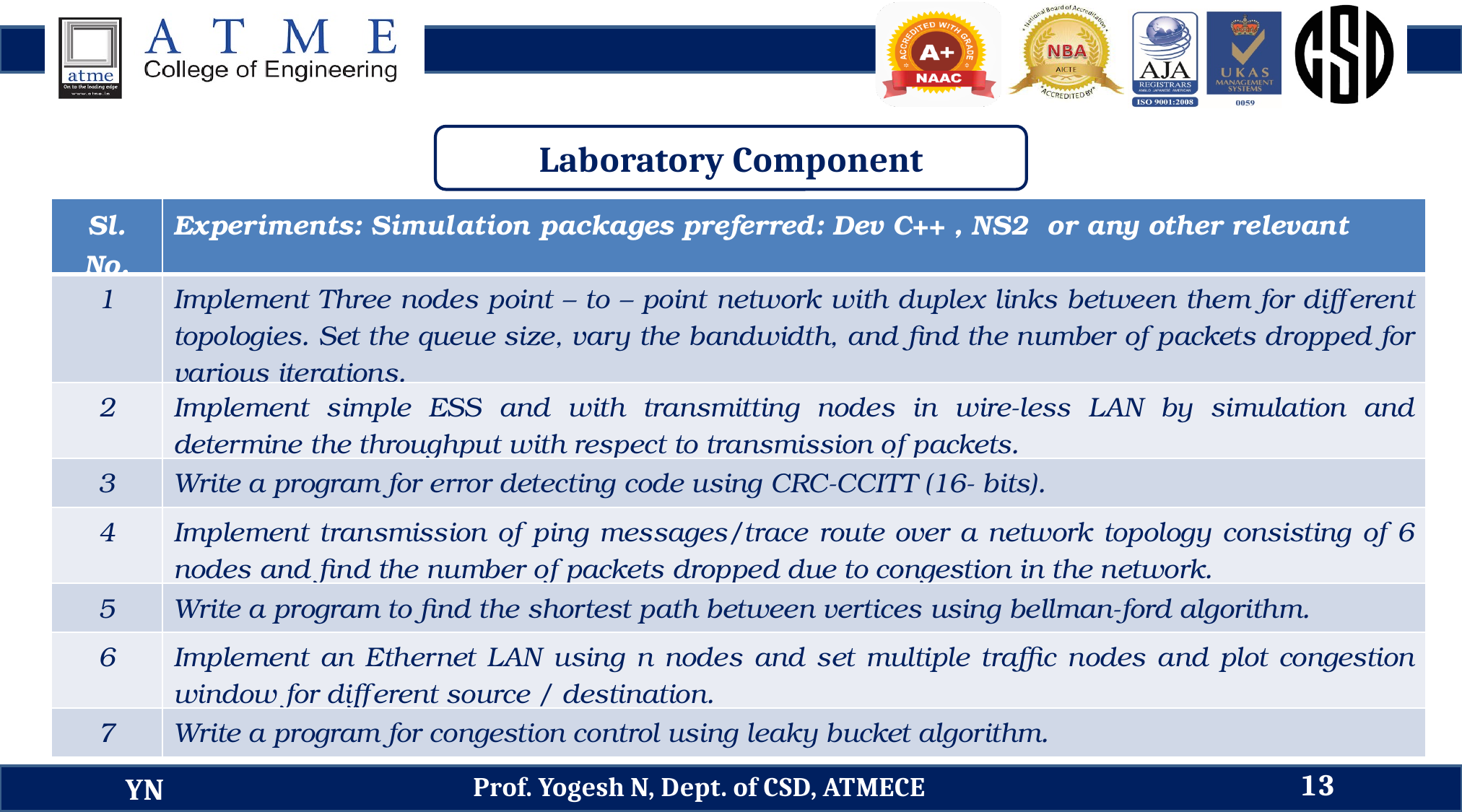

Laboratory Component
| Sl. No. | Experiments: Simulation packages preferred: Dev C++ , NS2 or any other relevant |
| --- | --- |
| 1 | Implement Three nodes point – to – point network with duplex links between them for different topologies. Set the queue size, vary the bandwidth, and find the number of packets dropped for various iterations. |
| 2 | Implement simple ESS and with transmitting nodes in wire-less LAN by simulation and determine the throughput with respect to transmission of packets. |
| 3 | Write a program for error detecting code using CRC-CCITT (16- bits). |
| 4 | Implement transmission of ping messages/trace route over a network topology consisting of 6 nodes and find the number of packets dropped due to congestion in the network. |
| 5 | Write a program to find the shortest path between vertices using bellman-ford algorithm. |
| 6 | Implement an Ethernet LAN using n nodes and set multiple traffic nodes and plot congestion window for different source / destination. |
| 7 | Write a program for congestion control using leaky bucket algorithm. |
13
Prof. Yogesh N, Dept. of CSD, ATMECE
YN